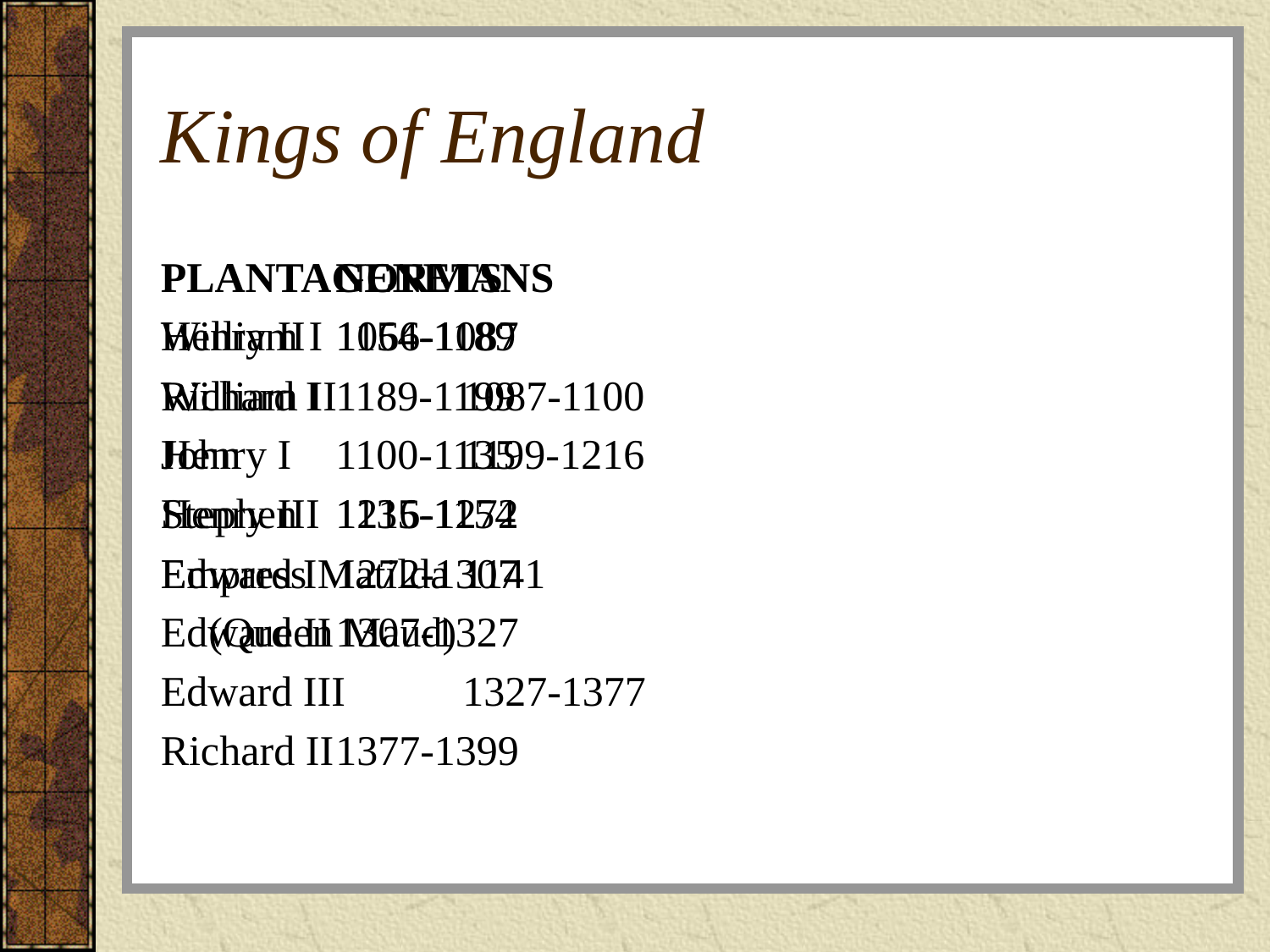

# Kings of England
		NORMANS
William I	1066-1087
William II	1087-1100
Henry I	1100-1135
Stephen	1135-1154
Empress Matilda	1141
	(Queen Maud)

PLANTAGENETS
Henry II	1154-1189
Richard I	1189-1199
John		1199-1216
Henry III	1216-1272
Edward I	1272-1307
Edward II	1307-1327
Edward III	1327-1377
Richard II	1377-1399